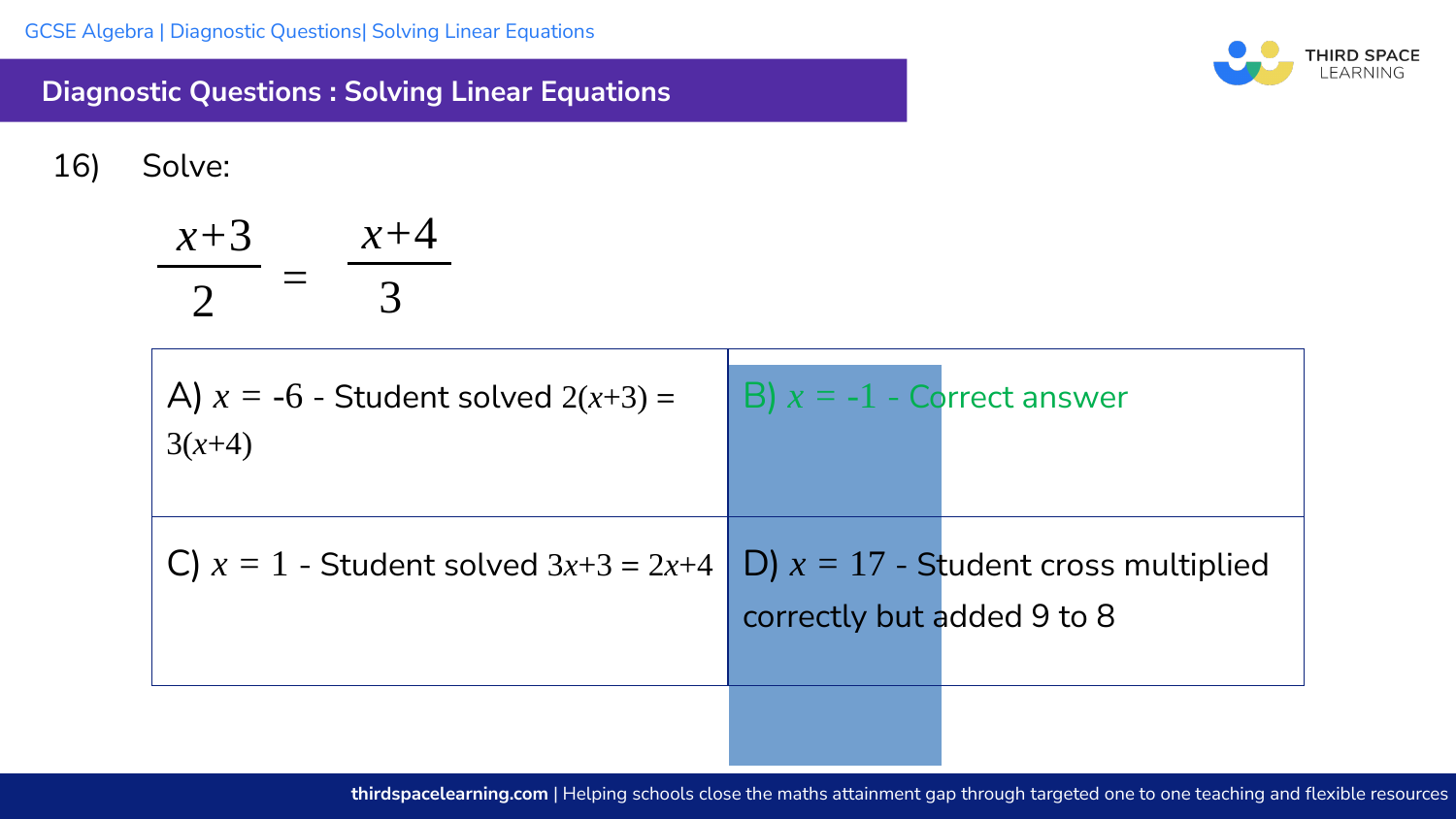

Diagnostic Questions : Solving Linear Equations
| 16) Solve: = |  |  |  |  |
| --- | --- | --- | --- | --- |
|  |  |  |  |  |
x+4
x+3
3
2
| A) x = -6 - Student solved 2(x+3) = 3(x+4) | B) x = -1 - Correct answer |
| --- | --- |
| C) x = 1 - Student solved 3x+3 = 2x+4 | D) x = 17 - Student cross multiplied correctly but added 9 to 8 |